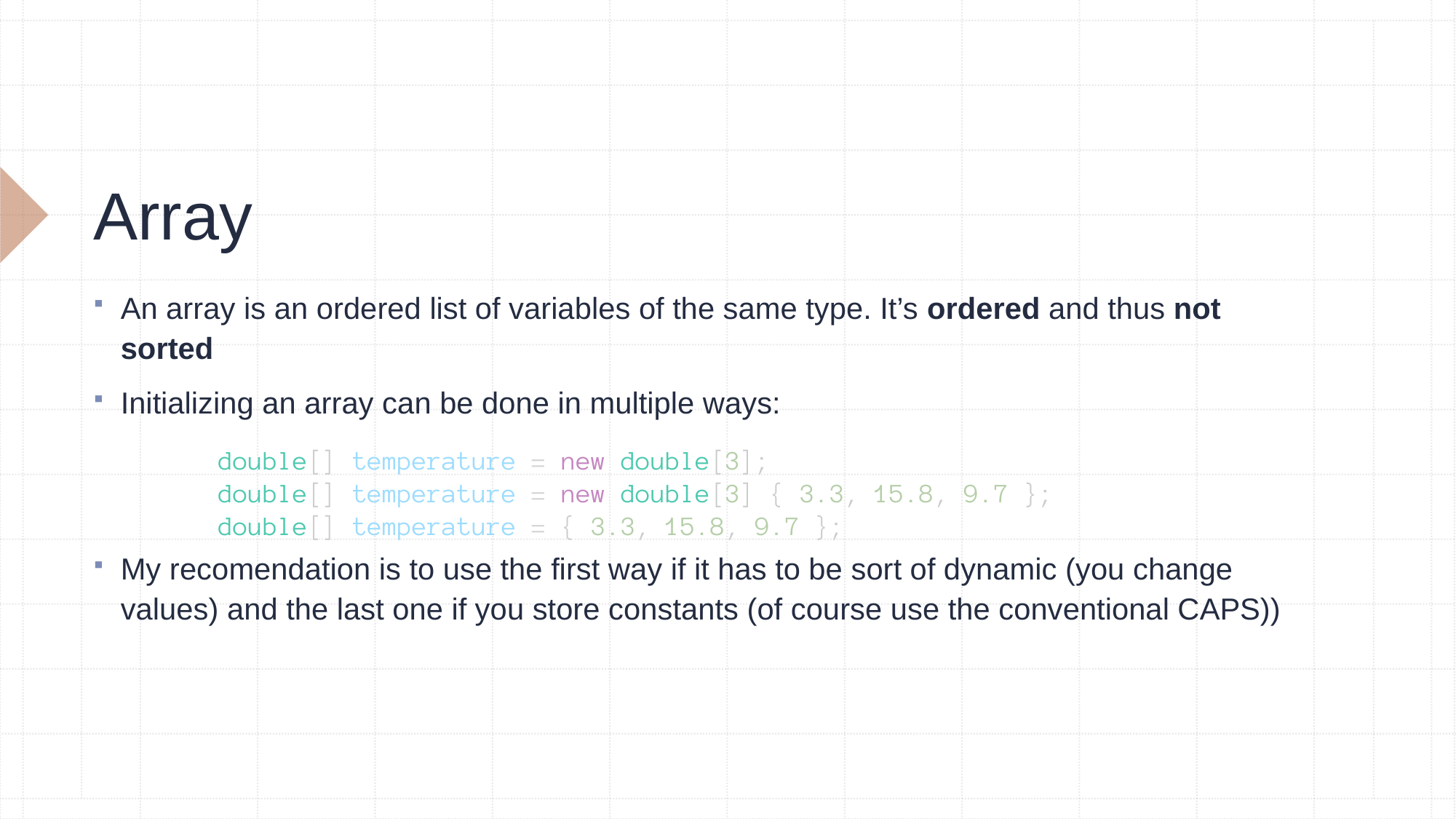

# Array
An array is an ordered list of variables of the same type. It’s ordered and thus not sorted
Initializing an array can be done in multiple ways:

My recomendation is to use the first way if it has to be sort of dynamic (you change values) and the last one if you store constants (of course use the conventional CAPS))

double[] temperature = new double[3];
double[] temperature = new double[3] { 3.3, 15.8, 9.7 };
double[] temperature = { 3.3, 15.8, 9.7 };